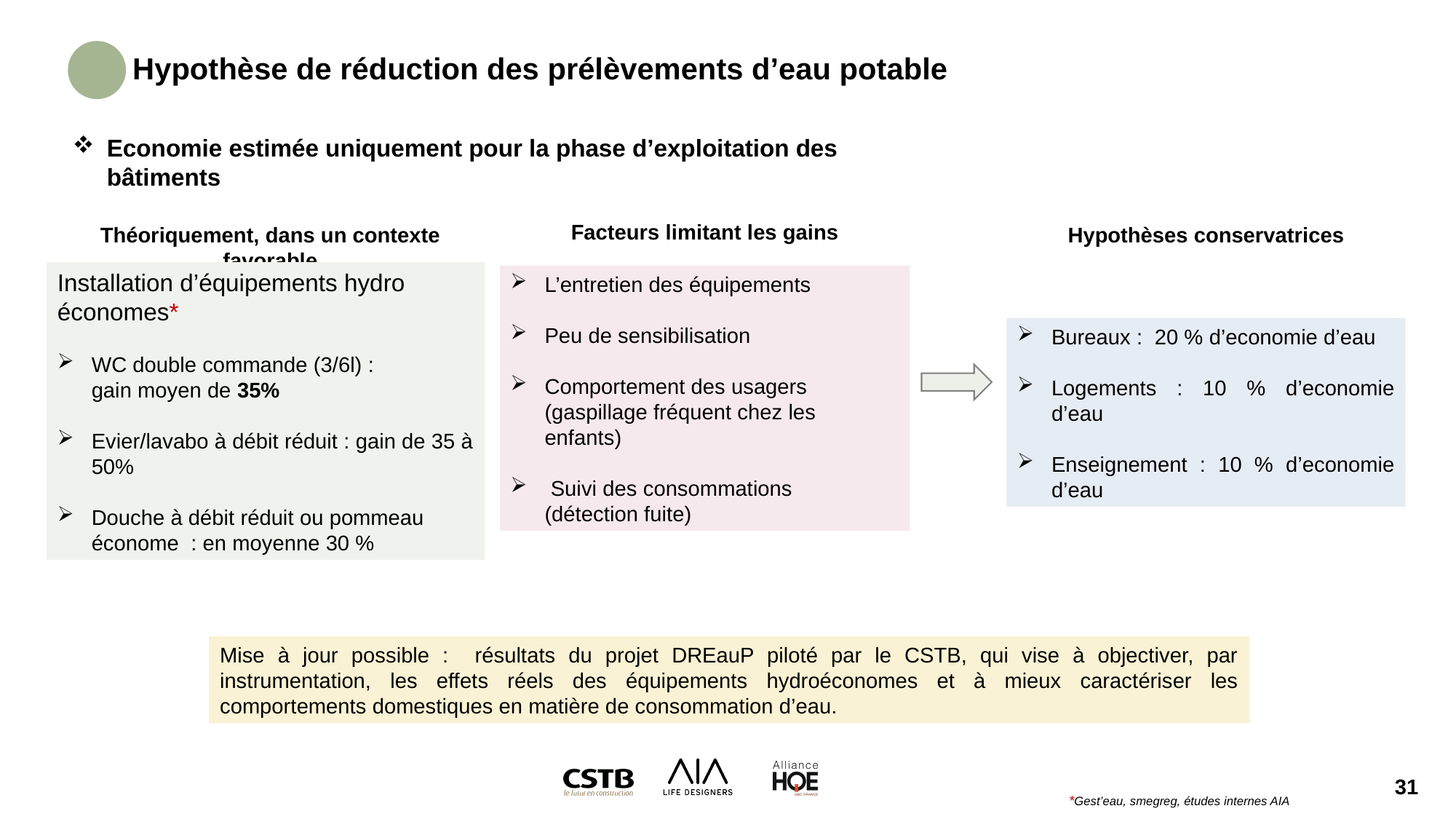

# Hypothèse de réduction des prélèvements d’eau potable
Economie estimée uniquement pour la phase d’exploitation des bâtiments
Facteurs limitant les gains
Théoriquement, dans un contexte favorable
Hypothèses conservatrices
Installation d’équipements hydro économes*

WC double commande (3/6l) :
gain moyen de 35%

Evier/lavabo à débit réduit : gain de 35 à 50%

Douche à débit réduit ou pommeau économe  : en moyenne 30 %
L’entretien des équipements

Peu de sensibilisation

Comportement des usagers
(gaspillage fréquent chez les enfants)

 Suivi des consommations
(détection fuite)
Bureaux :  20 % d’economie d’eau

Logements : 10 % d’economie d’eau

Enseignement : 10 % d’economie d’eau

Mise à jour possible :  résultats du projet DREauP piloté par le CSTB, qui vise à objectiver, par instrumentation, les effets réels des équipements hydroéconomes et à mieux caractériser les comportements domestiques en matière de consommation d’eau.
*Gest’eau, smegreg, études internes AIA